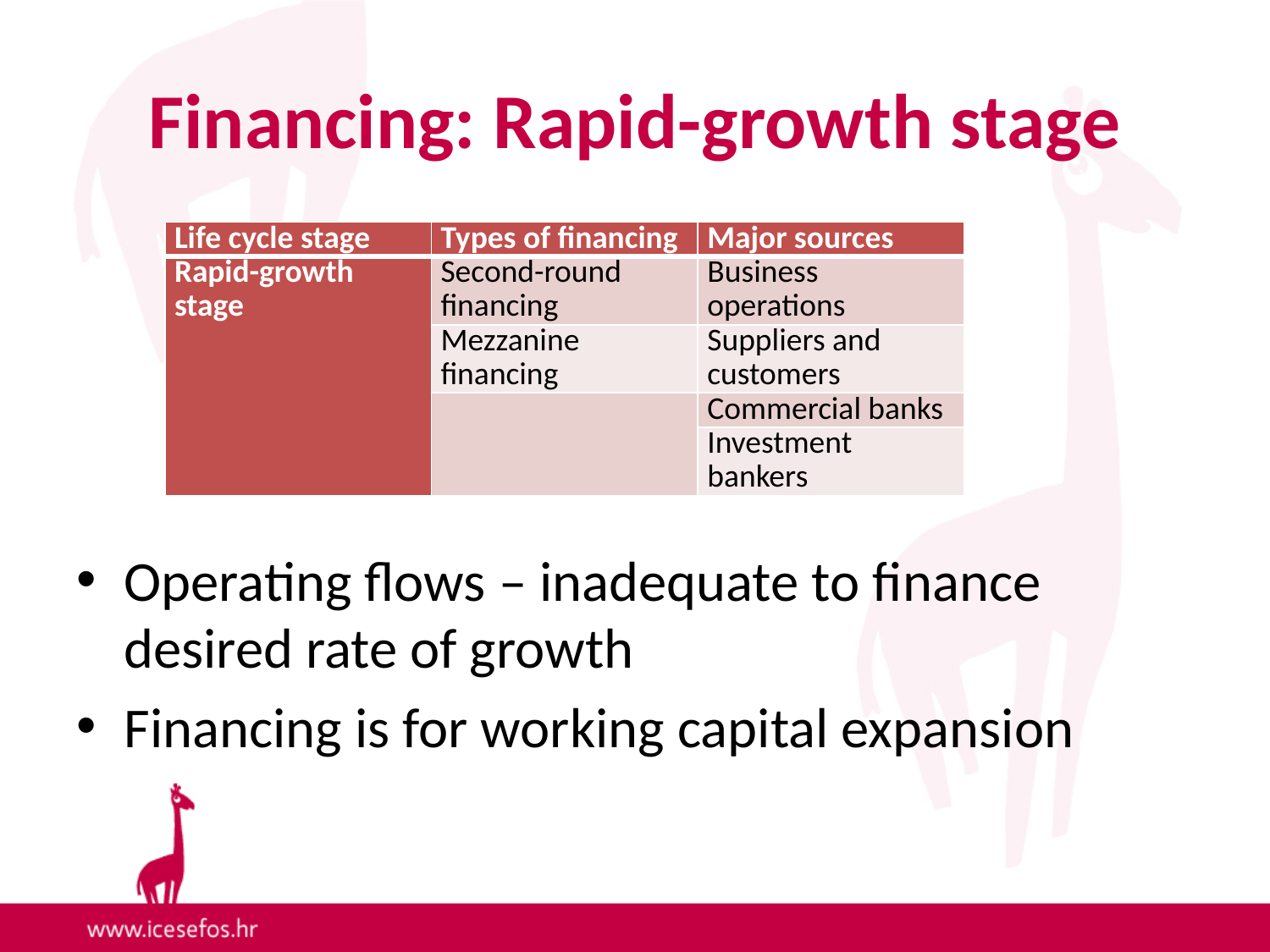

# Financing: Rapid-growth stage

Operating flows – inadequate to finance desired rate of growth
Financing is for working capital expansion
| Life cycle stage | Types of financing | Major sources |
| --- | --- | --- |
| Rapid-growth stage | Second-round financing | Business operations |
|  | Mezzanine financing | Suppliers and customers |
|  |  | Commercial banks |
|  |  | Investment bankers |